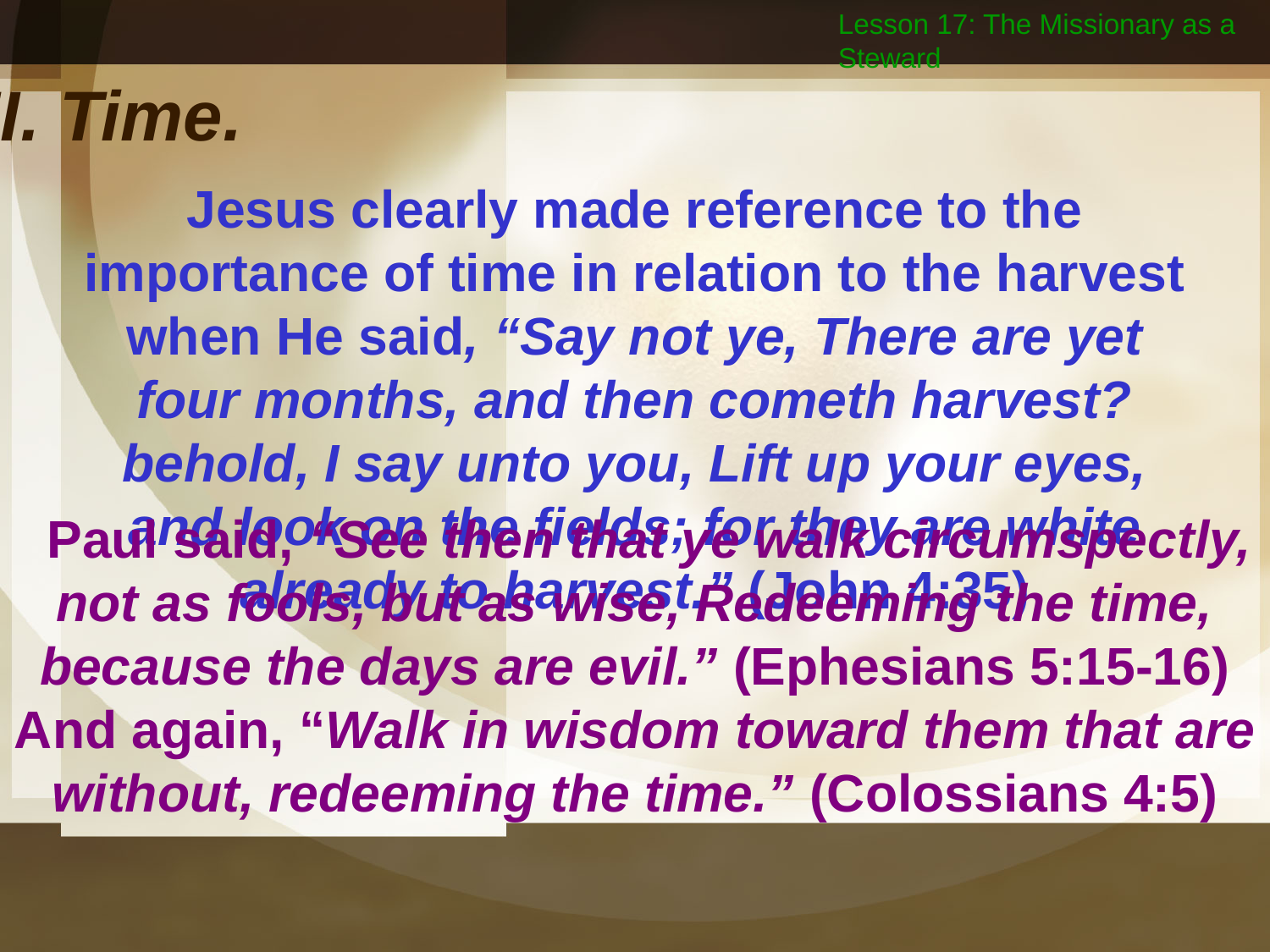

Lesson 17: The Missionary as a Steward
II. Time.
Jesus clearly made reference to the importance of time in relation to the harvest when He said, “Say not ye, There are yet four months, and then cometh harvest? behold, I say unto you, Lift up your eyes, and look on the fields; for they are white already to harvest.” (John 4:35)
  Paul said, “See then that ye walk circumspectly, not as fools, but as wise, Redeeming the time, because the days are evil.” (Ephesians 5:15-16) And again, “Walk in wisdom toward them that are without, redeeming the time.” (Colossians 4:5)